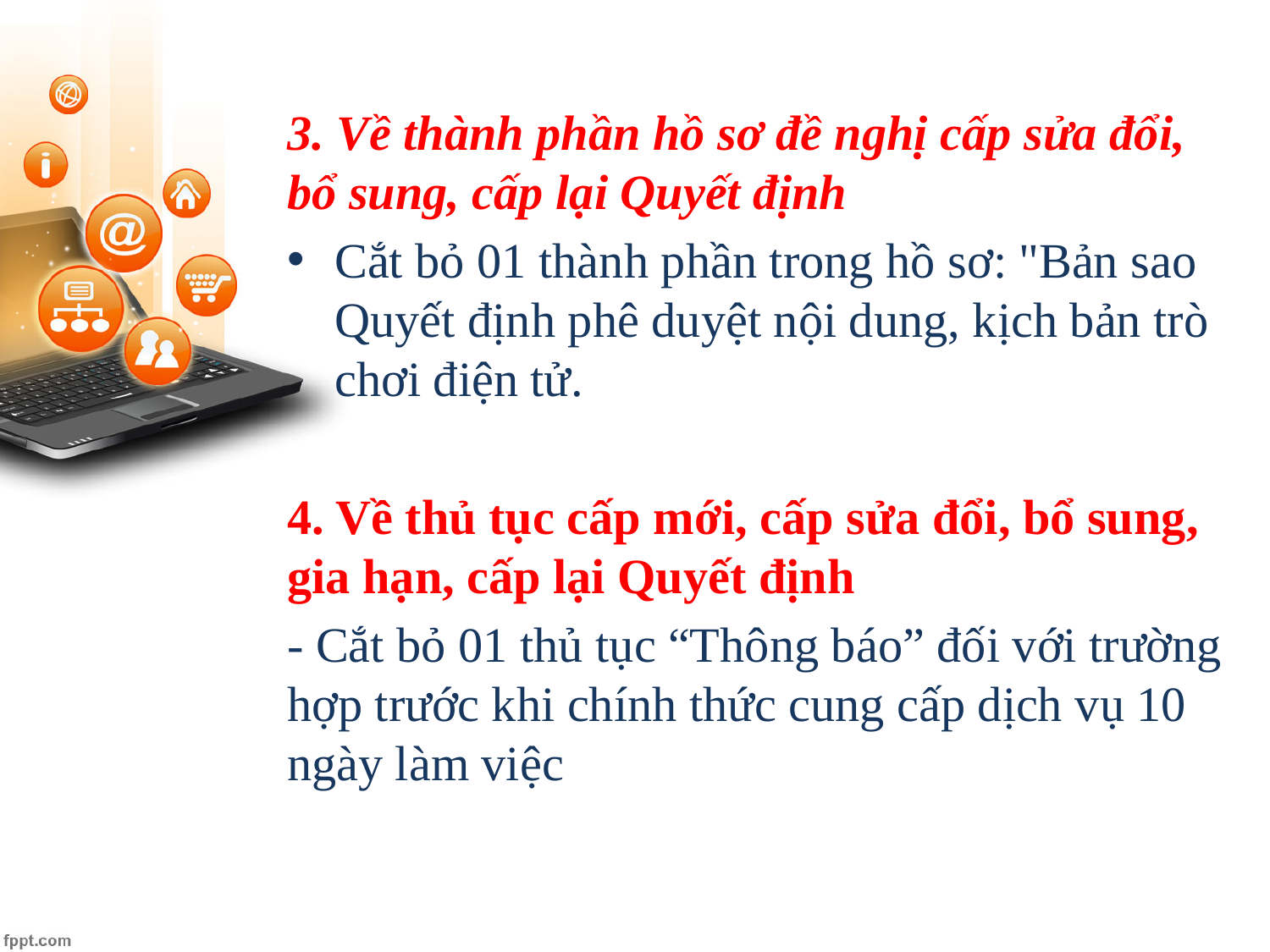

3. Về thành phần hồ sơ đề nghị cấp sửa đổi, bổ sung, cấp lại Quyết định
Cắt bỏ 01 thành phần trong hồ sơ: "Bản sao Quyết định phê duyệt nội dung, kịch bản trò chơi điện tử.

4. Về thủ tục cấp mới, cấp sửa đổi, bổ sung, gia hạn, cấp lại Quyết định
- Cắt bỏ 01 thủ tục “Thông báo” đối với trường hợp trước khi chính thức cung cấp dịch vụ 10 ngày làm việc